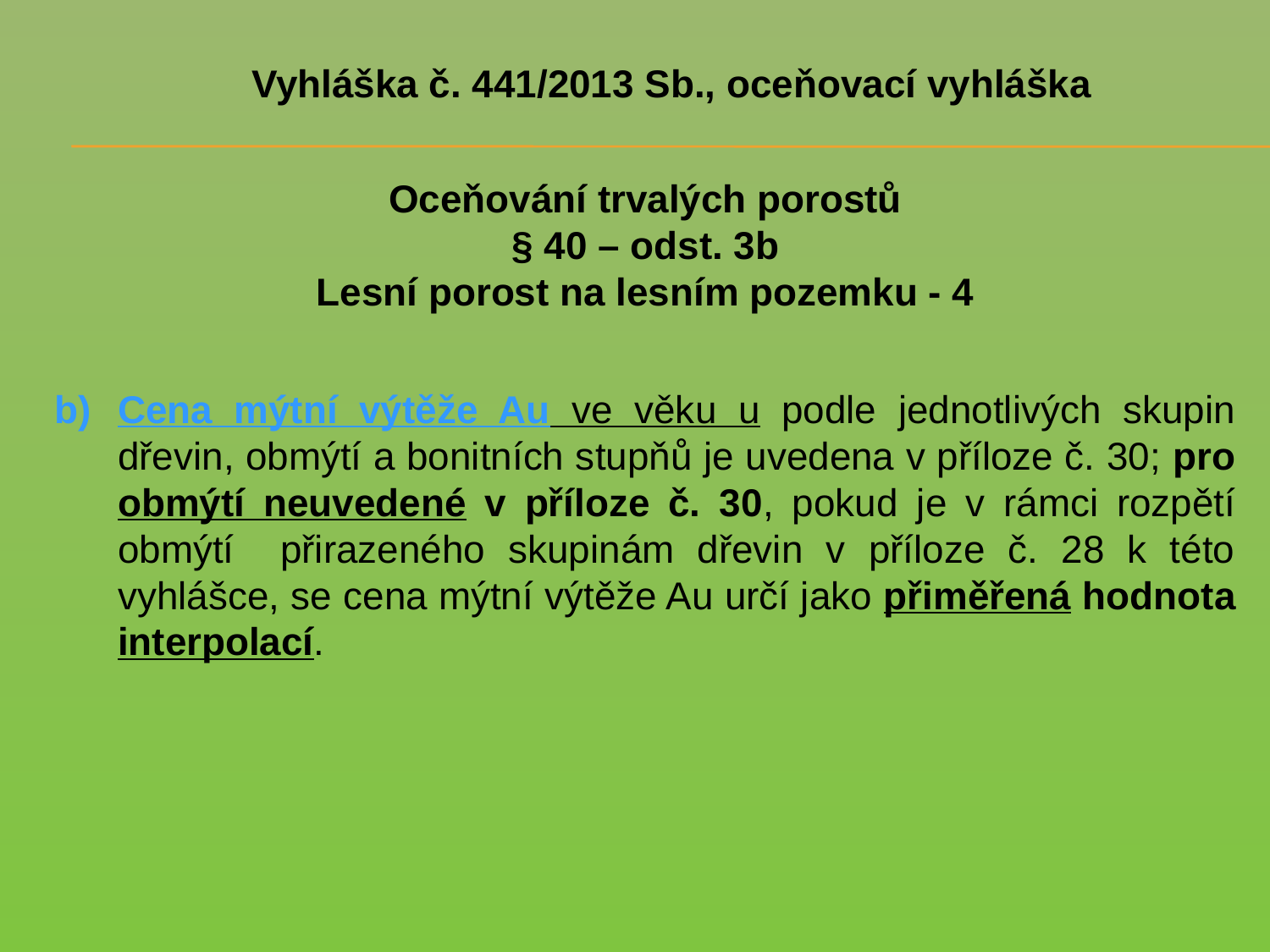

# Vyhláška č. 441/2013 Sb., oceňovací vyhláška
Oceňování trvalých porostů
§ 40 – odst. 3b
Lesní porost na lesním pozemku - 4
Cena mýtní výtěže Au ve věku u podle jednotlivých skupin dřevin, obmýtí a bonitních stupňů je uvedena v příloze č. 30; pro obmýtí neuvedené v příloze č. 30, pokud je v rámci rozpětí obmýtí  přirazeného skupinám dřevin v příloze č. 28 k této vyhlášce, se cena mýtní výtěže Au určí jako přiměřená hodnota interpolací.